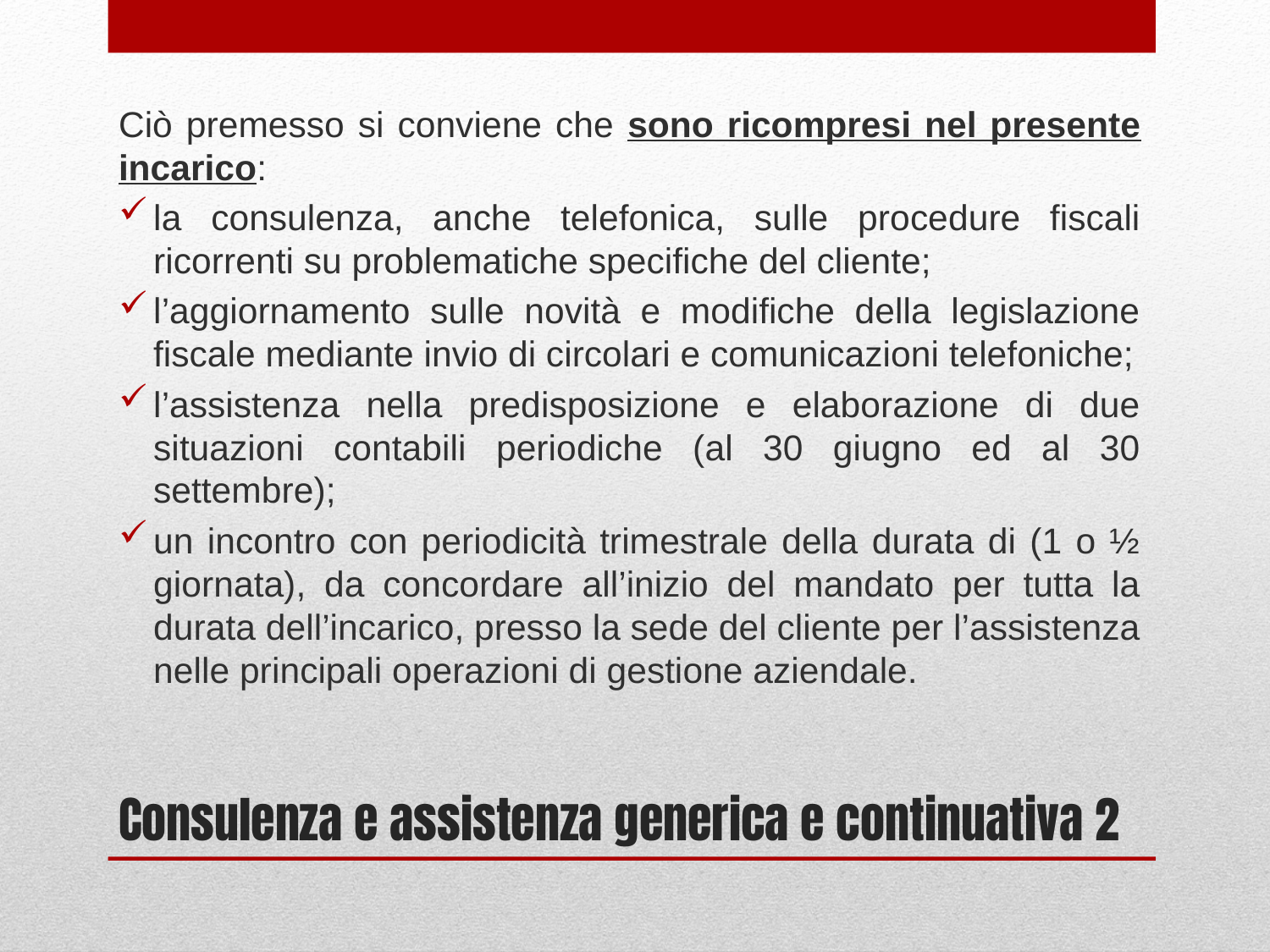

Ciò premesso si conviene che sono ricompresi nel presente incarico:
la consulenza, anche telefonica, sulle procedure fiscali ricorrenti su problematiche specifiche del cliente;
l’aggiornamento sulle novità e modifiche della legislazione fiscale mediante invio di circolari e comunicazioni telefoniche;
l’assistenza nella predisposizione e elaborazione di due situazioni contabili periodiche (al 30 giugno ed al 30 settembre);
un incontro con periodicità trimestrale della durata di (1 o ½ giornata), da concordare all’inizio del mandato per tutta la durata dell’incarico, presso la sede del cliente per l’assistenza nelle principali operazioni di gestione aziendale.

# Consulenza e assistenza generica e continuativa 2